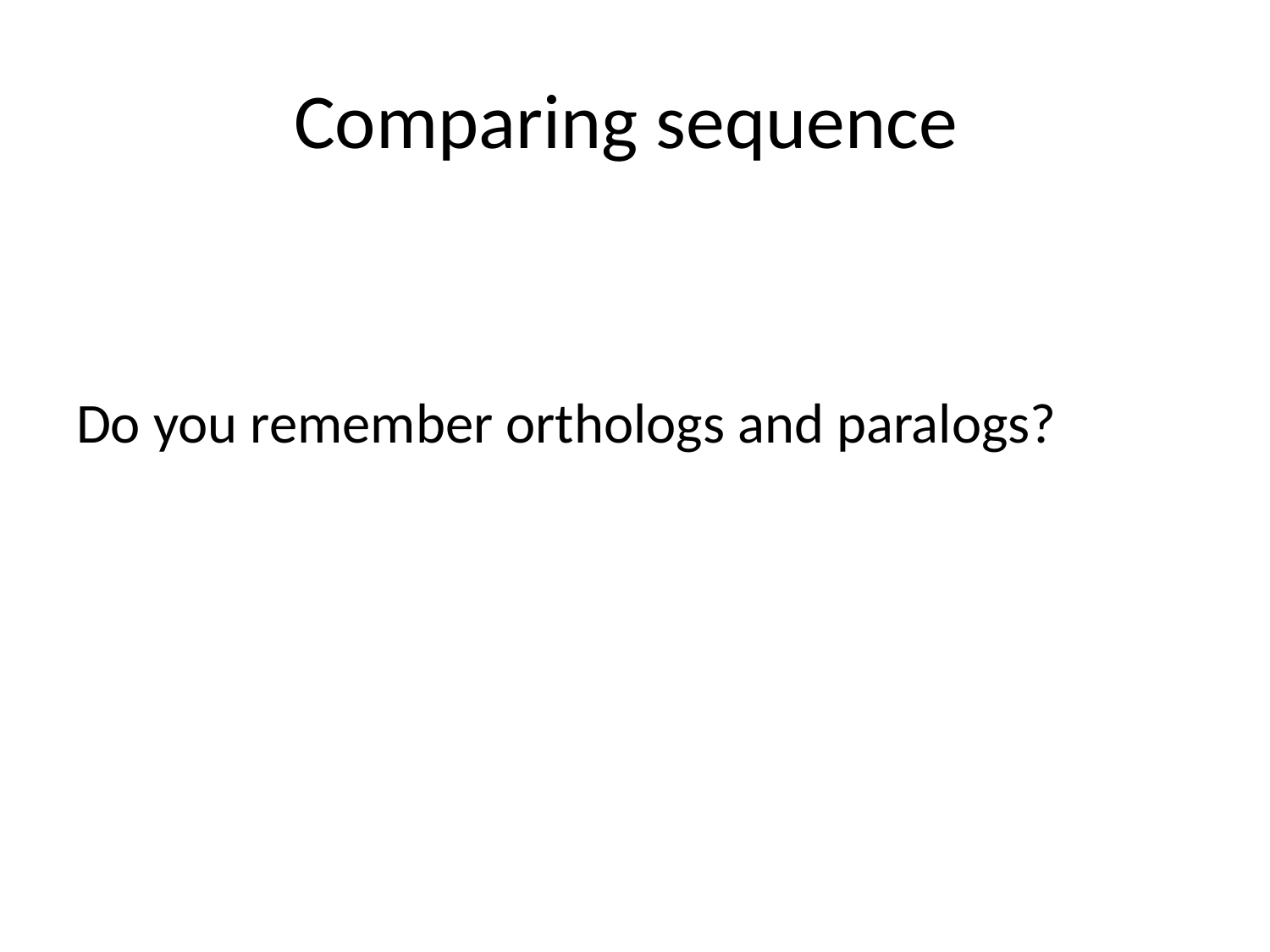

# Comparing sequence

Do you remember orthologs and paralogs?